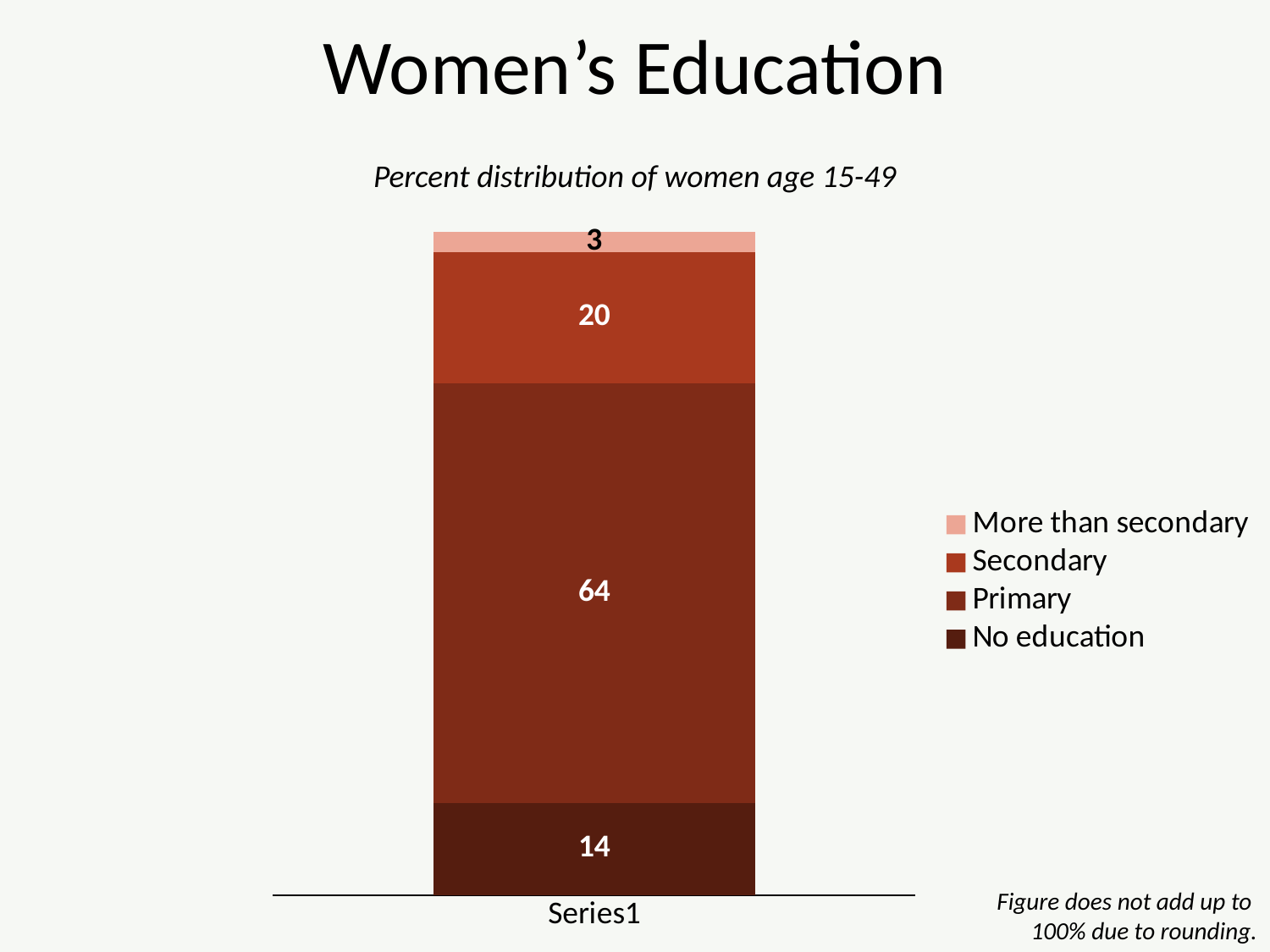

# Women’s Education
Percent distribution of women age 15-49

### Chart

| Category | No education | Primary | Secondary | More than secondary |
|---|---|---|---|---|
|  | 14.0 | 64.0 | 20.0 | 3.0 |
Figure does not add up to
100% due to rounding.